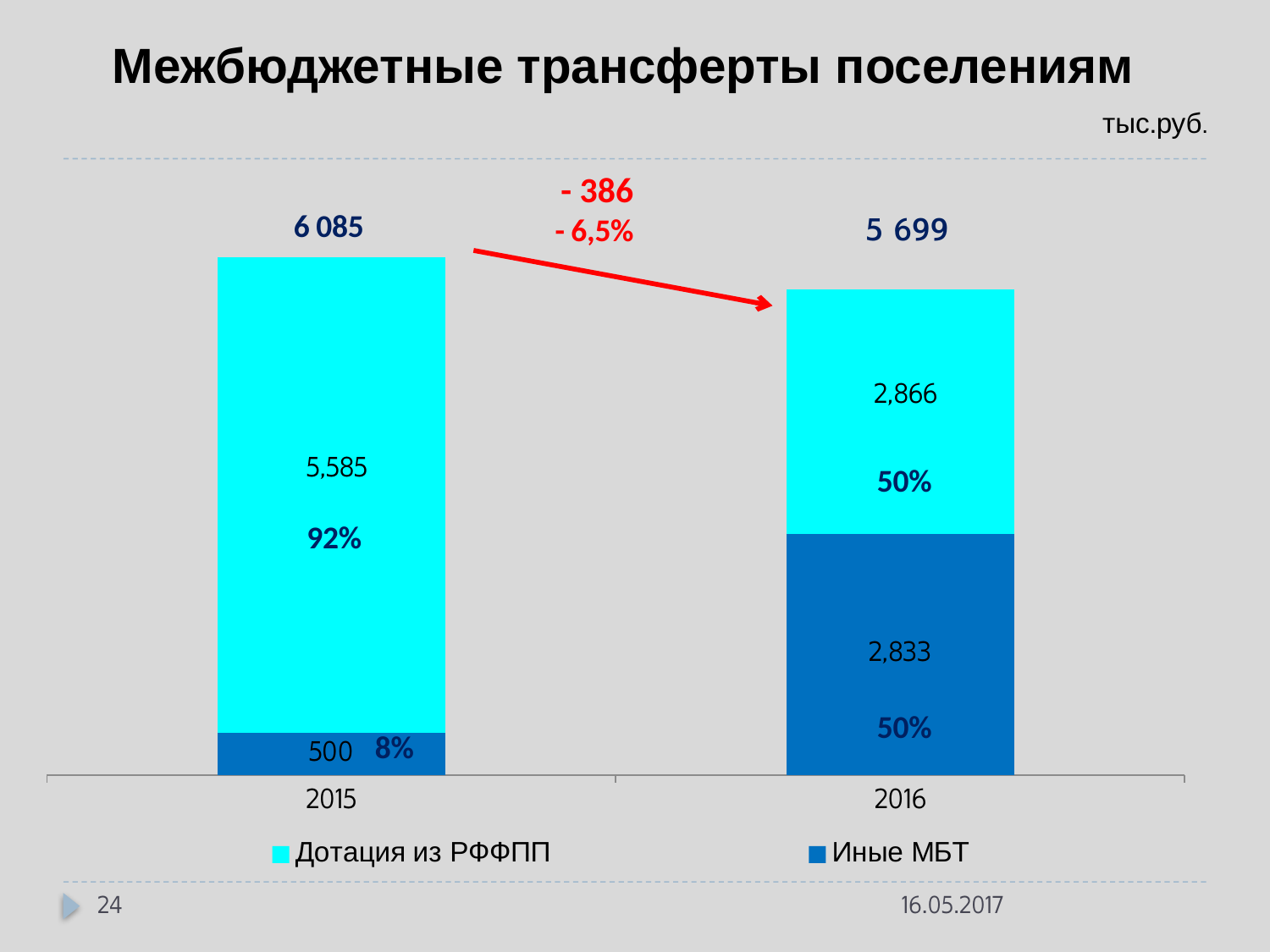

# Межбюджетные трансферты поселениям
тыс.руб.
- 386

### Chart

| Category | Иные МБТ | Дотация из РФФПП |
|---|---|---|
| 2015 | 500.0 | 5585.0 |
| 2016 | 2833.0 | 2866.0 |
24
16.05.2017